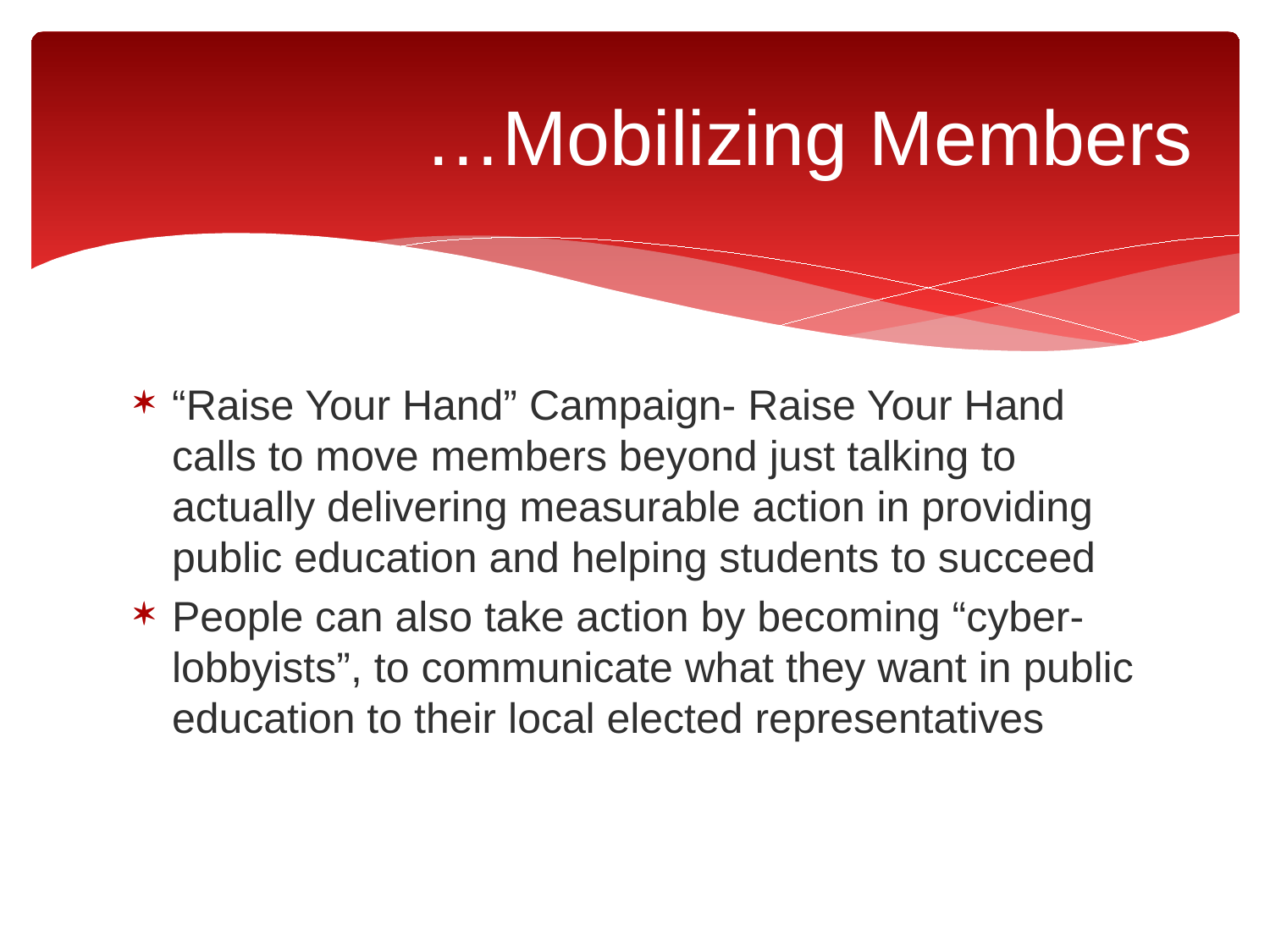

# …Mobilizing Members
“Raise Your Hand” Campaign- Raise Your Hand calls to move members beyond just talking to actually delivering measurable action in providing public education and helping students to succeed
People can also take action by becoming “cyber-lobbyists”, to communicate what they want in public education to their local elected representatives